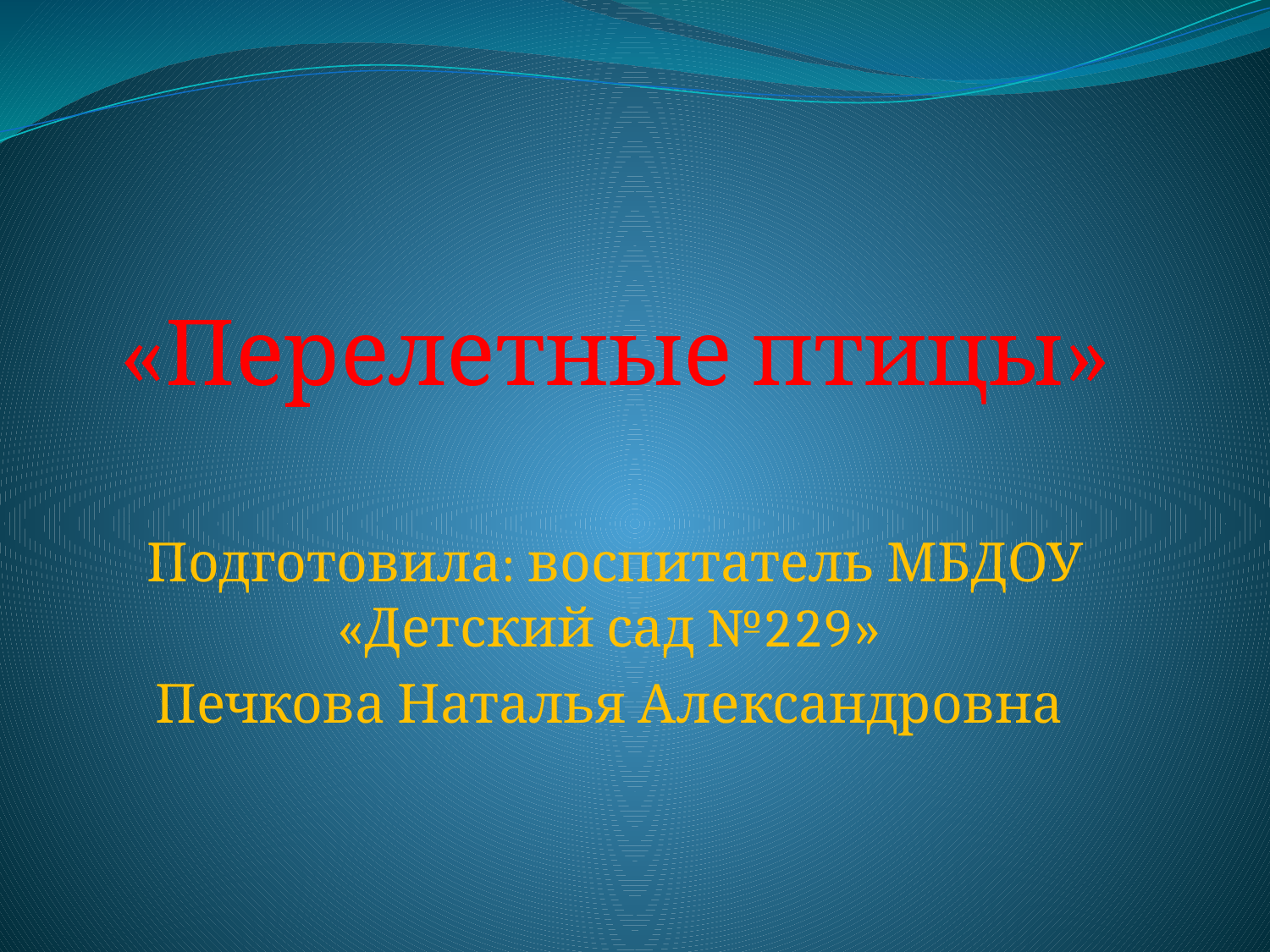

«Перелетные птицы»

Подготовила: воспитатель МБДОУ «Детский сад №229»
Печкова Наталья Александровна